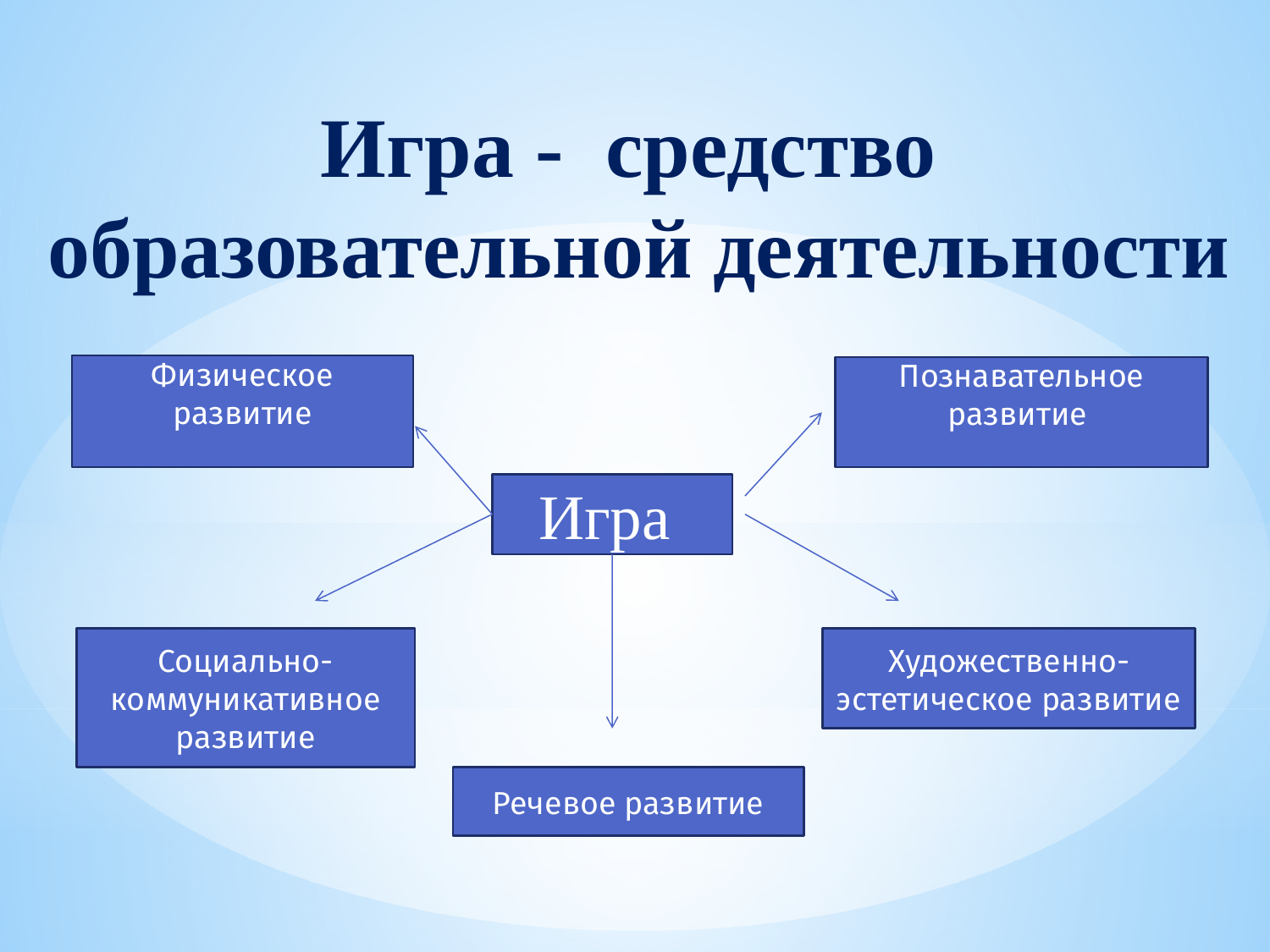

Игра -  средство
 образовательной деятельности
Физическое развитие

Познавательное развитие

Игра
Художественно-эстетическое развитие
Социально-коммуникативное развитие
Речевое развитие